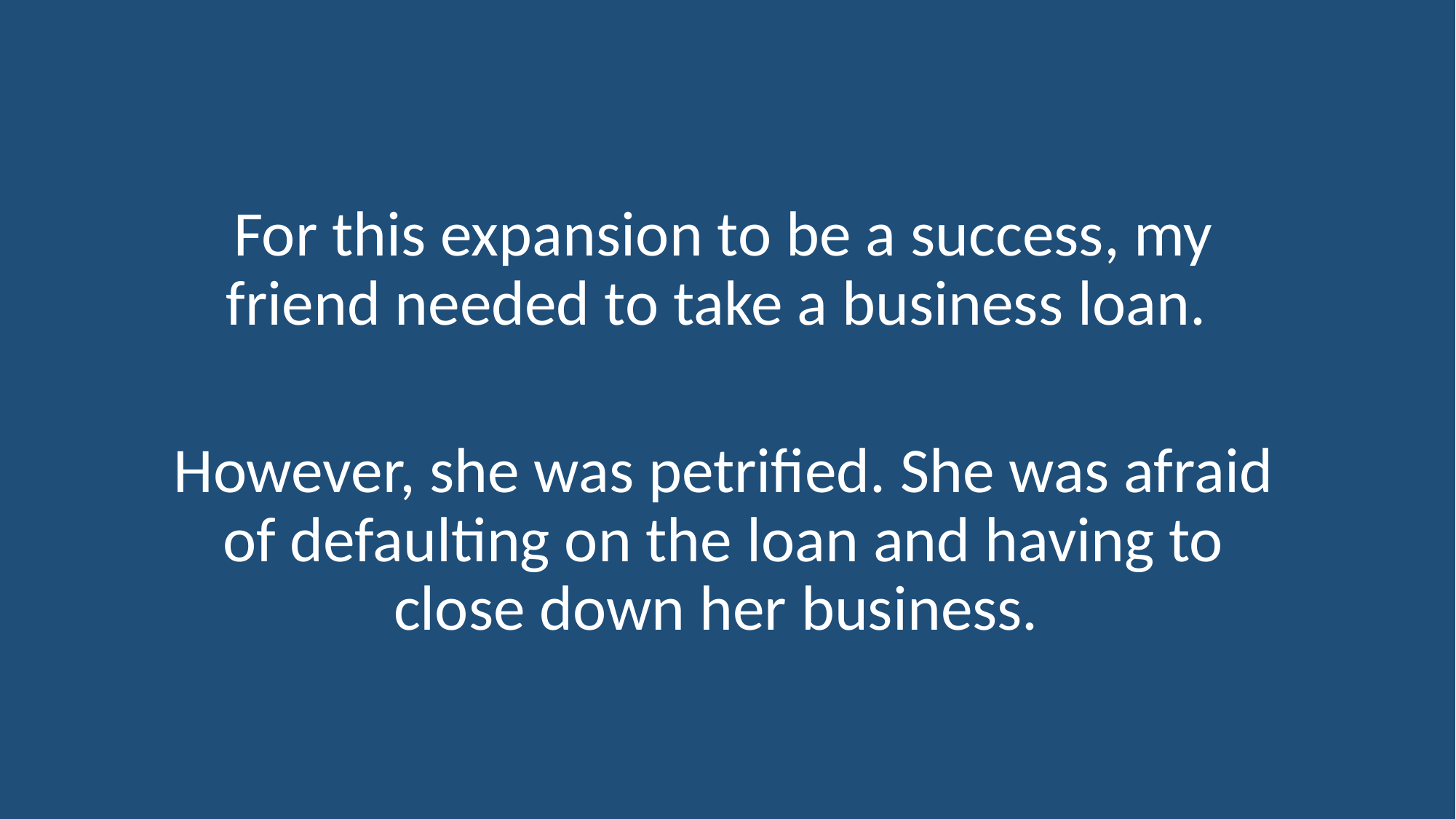

For this expansion to be a success, my friend needed to take a business loan.

However, she was petrified. She was afraid of defaulting on the loan and having to close down her business.